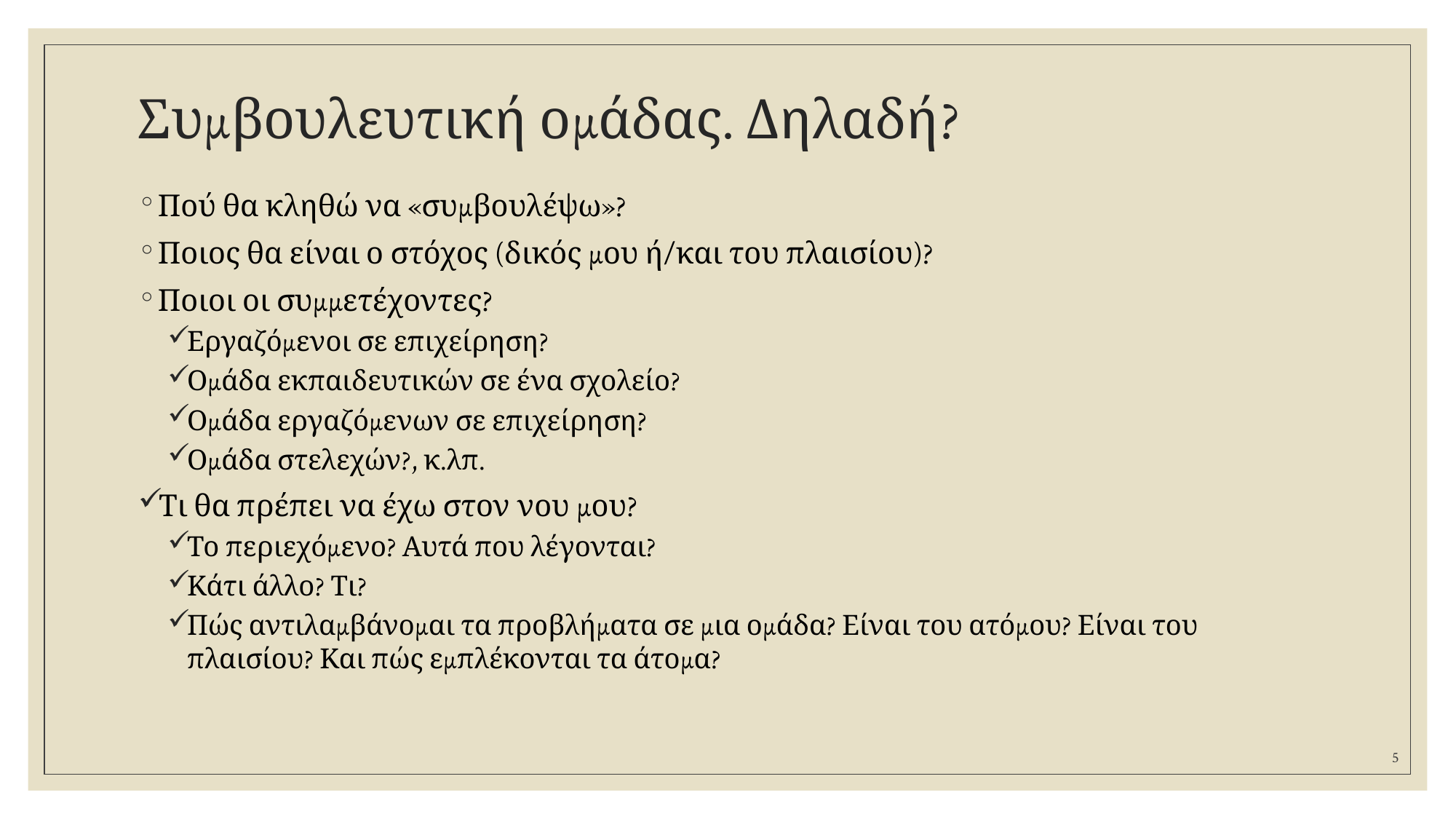

# Συμβουλευτική ομάδας. Δηλαδή?
Πού θα κληθώ να «συμβουλέψω»?
Ποιος θα είναι ο στόχος (δικός μου ή/και του πλαισίου)?
Ποιοι οι συμμετέχοντες?
Εργαζόμενοι σε επιχείρηση?
Ομάδα εκπαιδευτικών σε ένα σχολείο?
Ομάδα εργαζόμενων σε επιχείρηση?
Ομάδα στελεχών?, κ.λπ.
Τι θα πρέπει να έχω στον νου μου?
Το περιεχόμενο? Αυτά που λέγονται?
Κάτι άλλο? Τι?
Πώς αντιλαμβάνομαι τα προβλήματα σε μια ομάδα? Είναι του ατόμου? Είναι του πλαισίου? Και πώς εμπλέκονται τα άτομα?

5